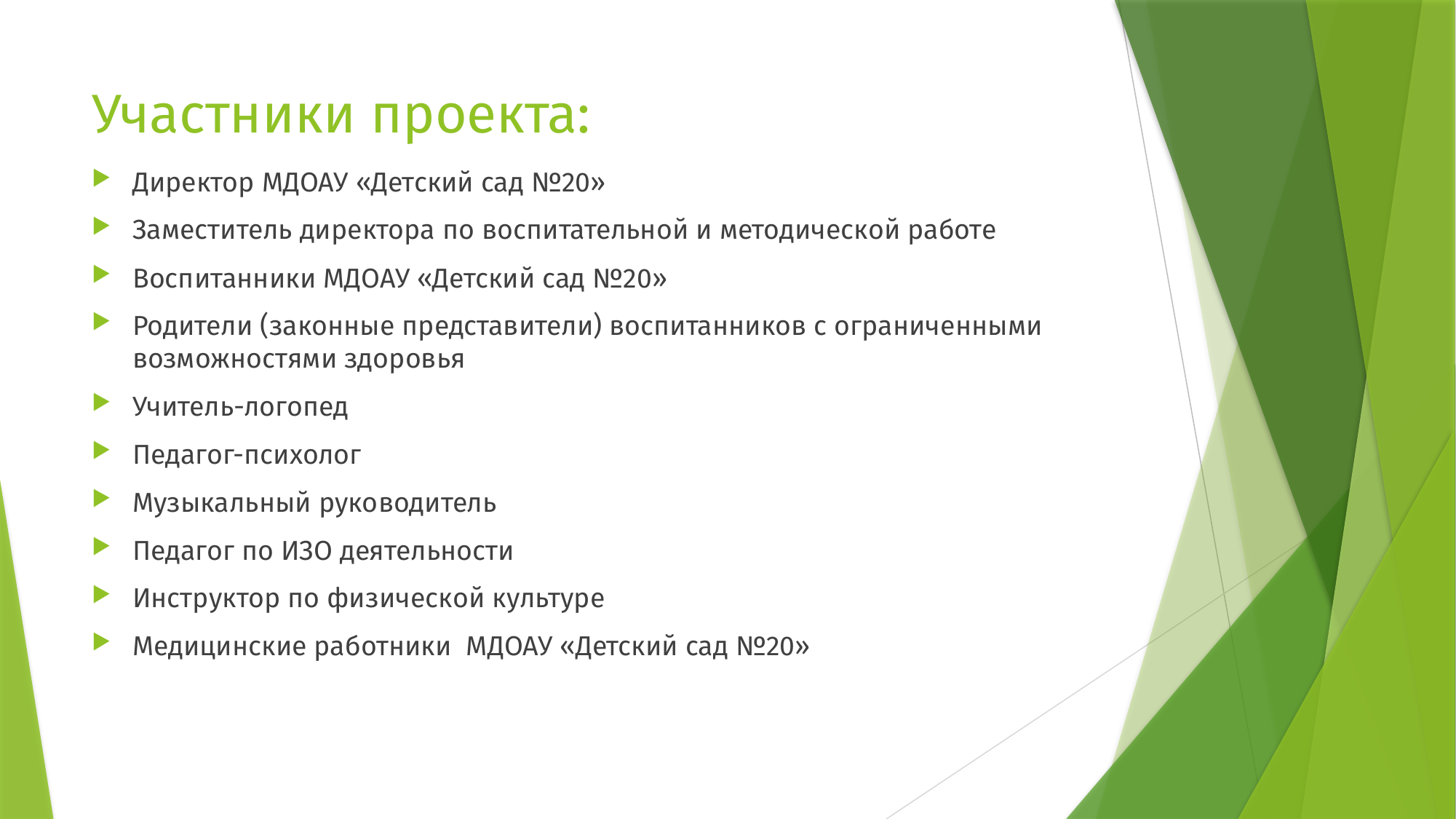

# Участники проекта:
Директор МДОАУ «Детский сад №20»
Заместитель директора по воспитательной и методической работе
Воспитанники МДОАУ «Детский сад №20»
Родители (законные представители) воспитанников с ограниченными возможностями здоровья
Учитель-логопед
Педагог-психолог
Музыкальный руководитель
Педагог по ИЗО деятельности
Инструктор по физической культуре
Медицинские работники  МДОАУ «Детский сад №20»